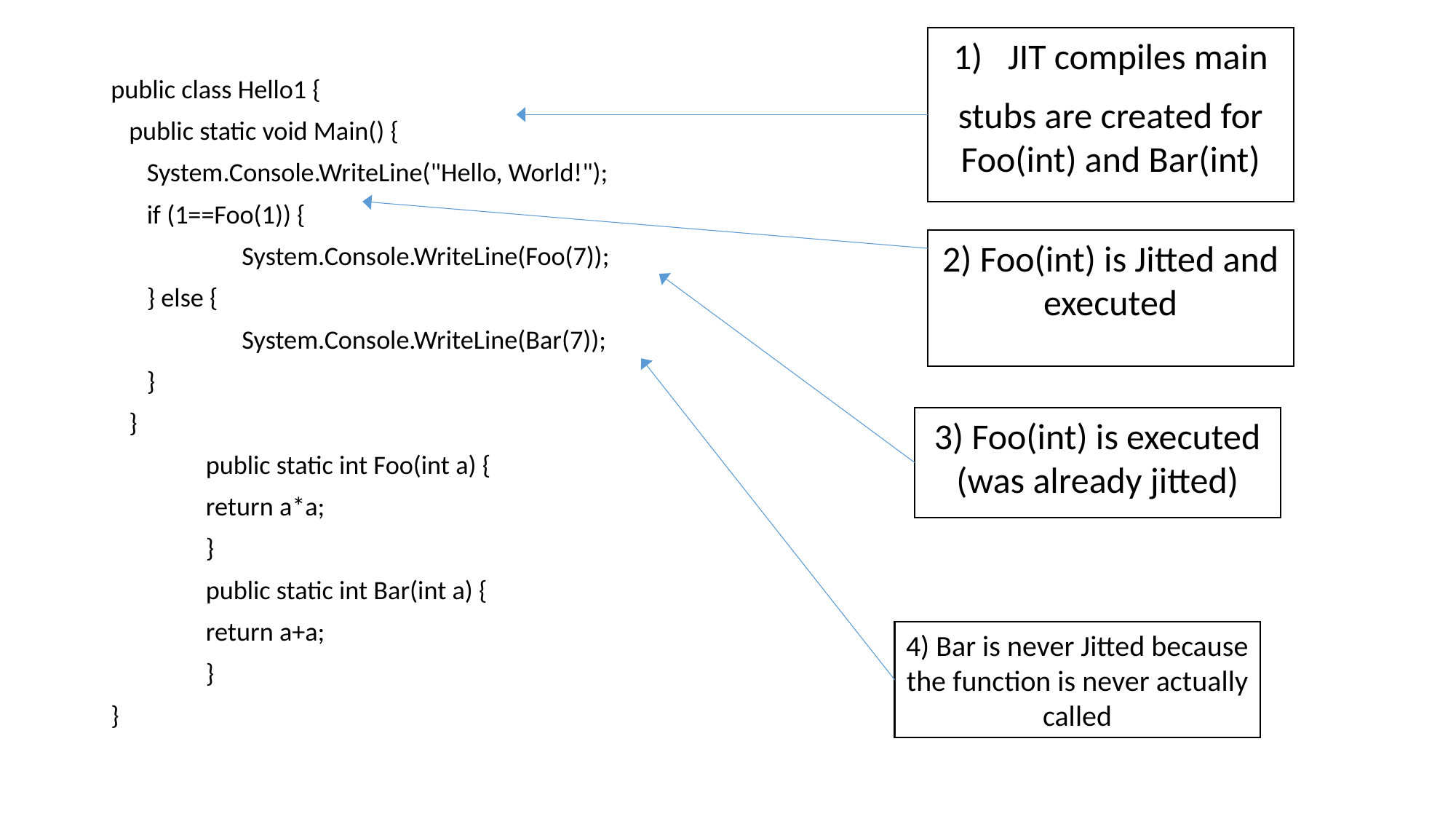

JIT compiles main
stubs are created for Foo(int) and Bar(int)
public class Hello1 {
   public static void Main() {
      System.Console.WriteLine("Hello, World!");
      if (1==Foo(1)) {
	      System.Console.WriteLine(Foo(7));
      } else {
	      System.Console.WriteLine(Bar(7));
      }
   }
	public static int Foo(int a) {
		return a*a;
	}
	public static int Bar(int a) {
		return a+a;
	}
}
2) Foo(int) is Jitted and executed
3) Foo(int) is executed (was already jitted)
4) Bar is never Jitted because the function is never actually called